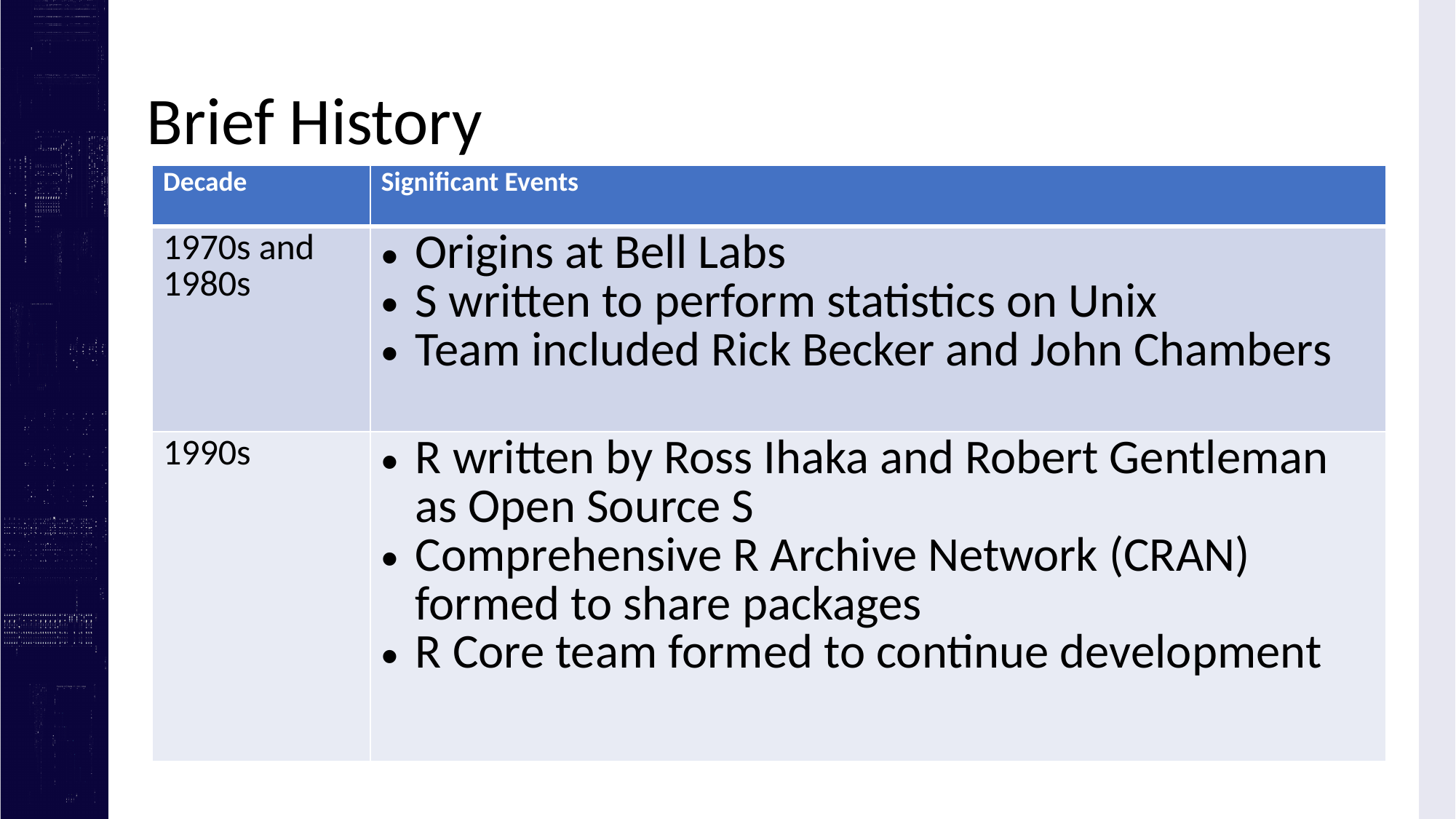

# Brief History
| Decade | Significant Events |
| --- | --- |
| 1970s and 1980s | Origins at Bell Labs S written to perform statistics on Unix Team included Rick Becker and John Chambers |
| 1990s | R written by Ross Ihaka and Robert Gentleman as Open Source S Comprehensive R Archive Network (CRAN) formed to share packages R Core team formed to continue development |